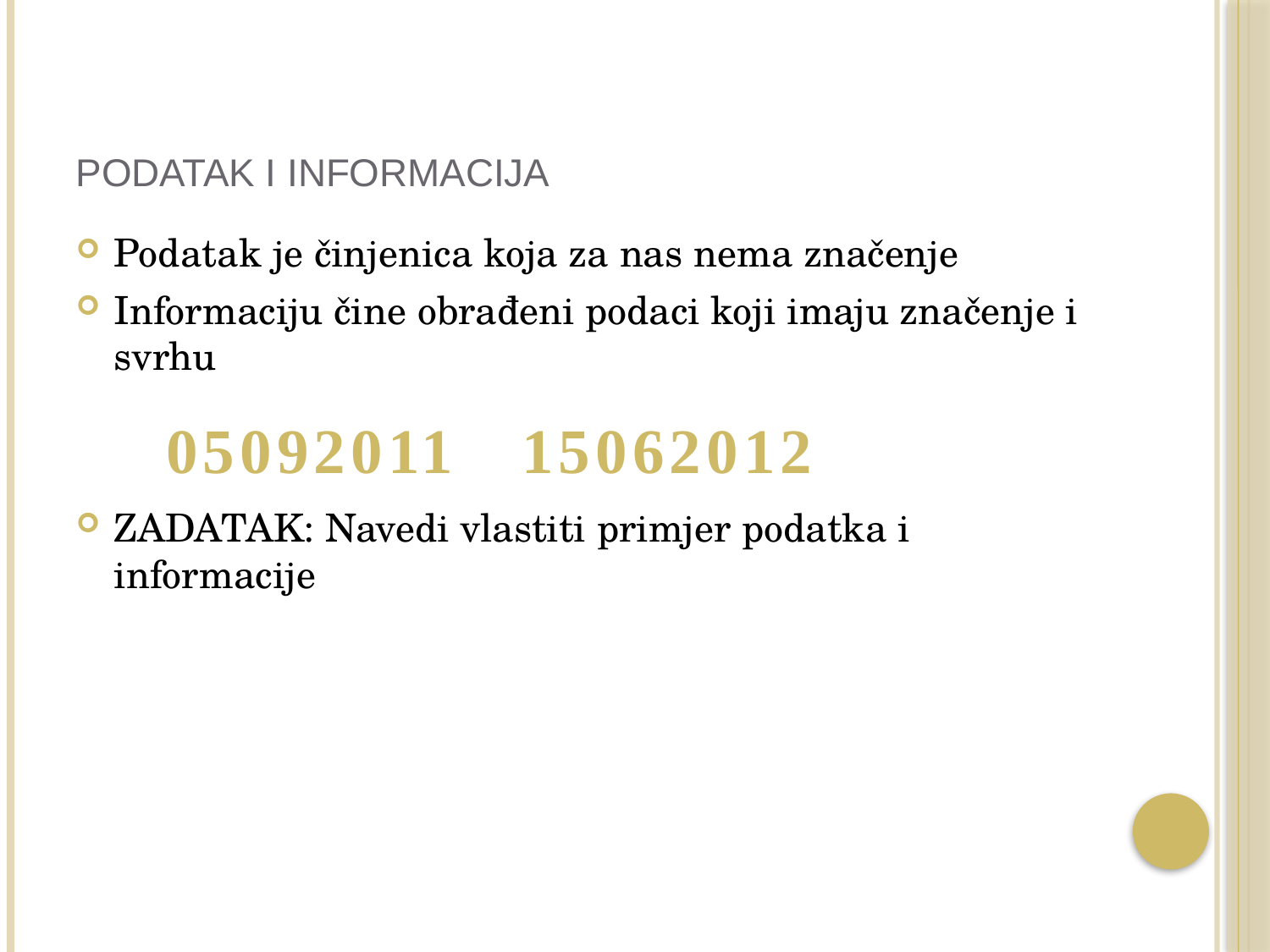

# Podatak i informacija
Podatak je činjenica koja za nas nema značenje
Informaciju čine obrađeni podaci koji imaju značenje i svrhu

ZADATAK: Navedi vlastiti primjer podatka i informacije
05092011   15062012